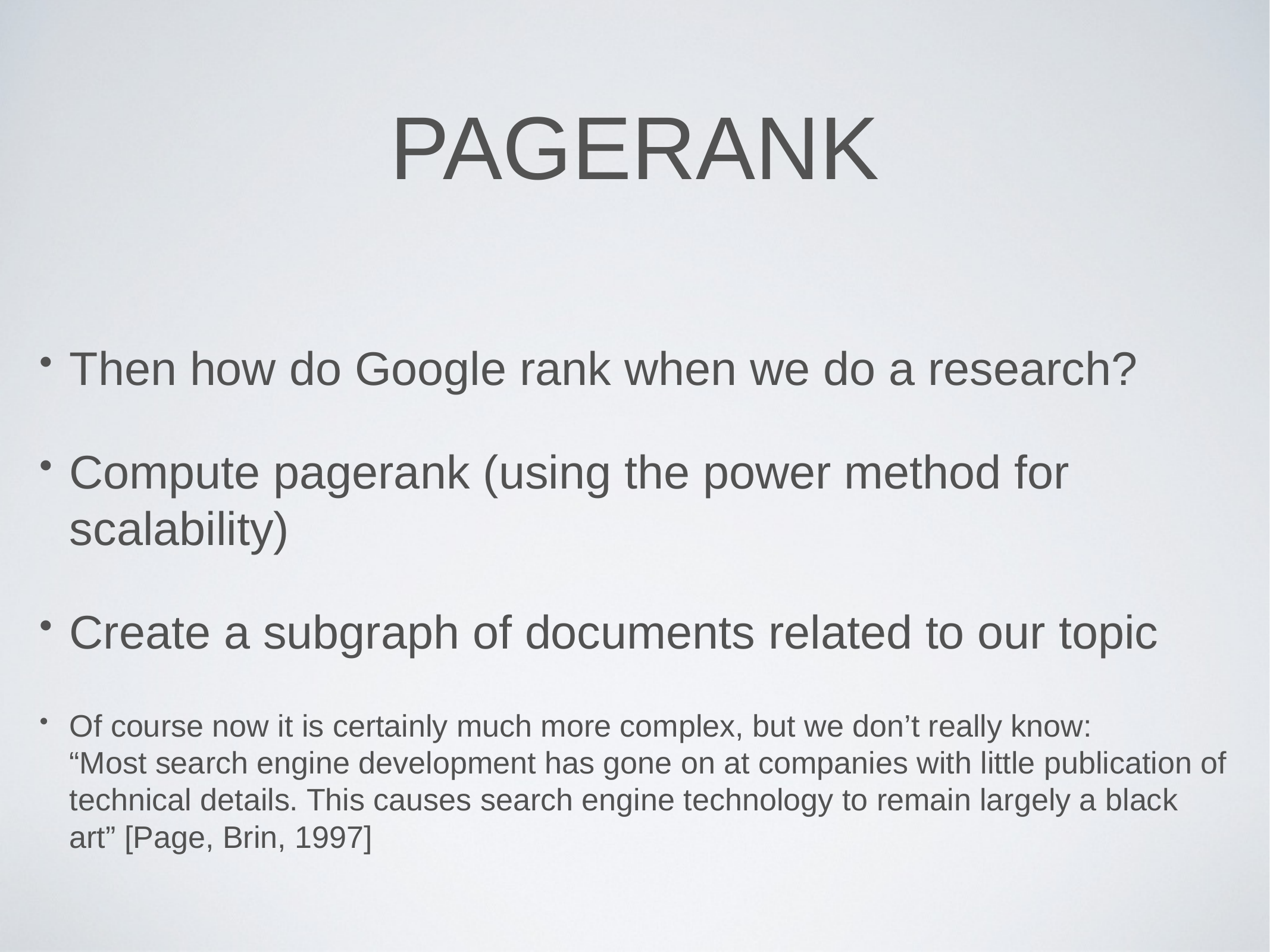

72
# PAgerank
Then how do Google rank when we do a research?
Compute pagerank (using the power method for scalability)
Create a subgraph of documents related to our topic
Of course now it is certainly much more complex, but we don’t really know:
“Most search engine development has gone on at companies with little publication of technical details. This causes search engine technology to remain largely a black art” [Page, Brin, 1997]